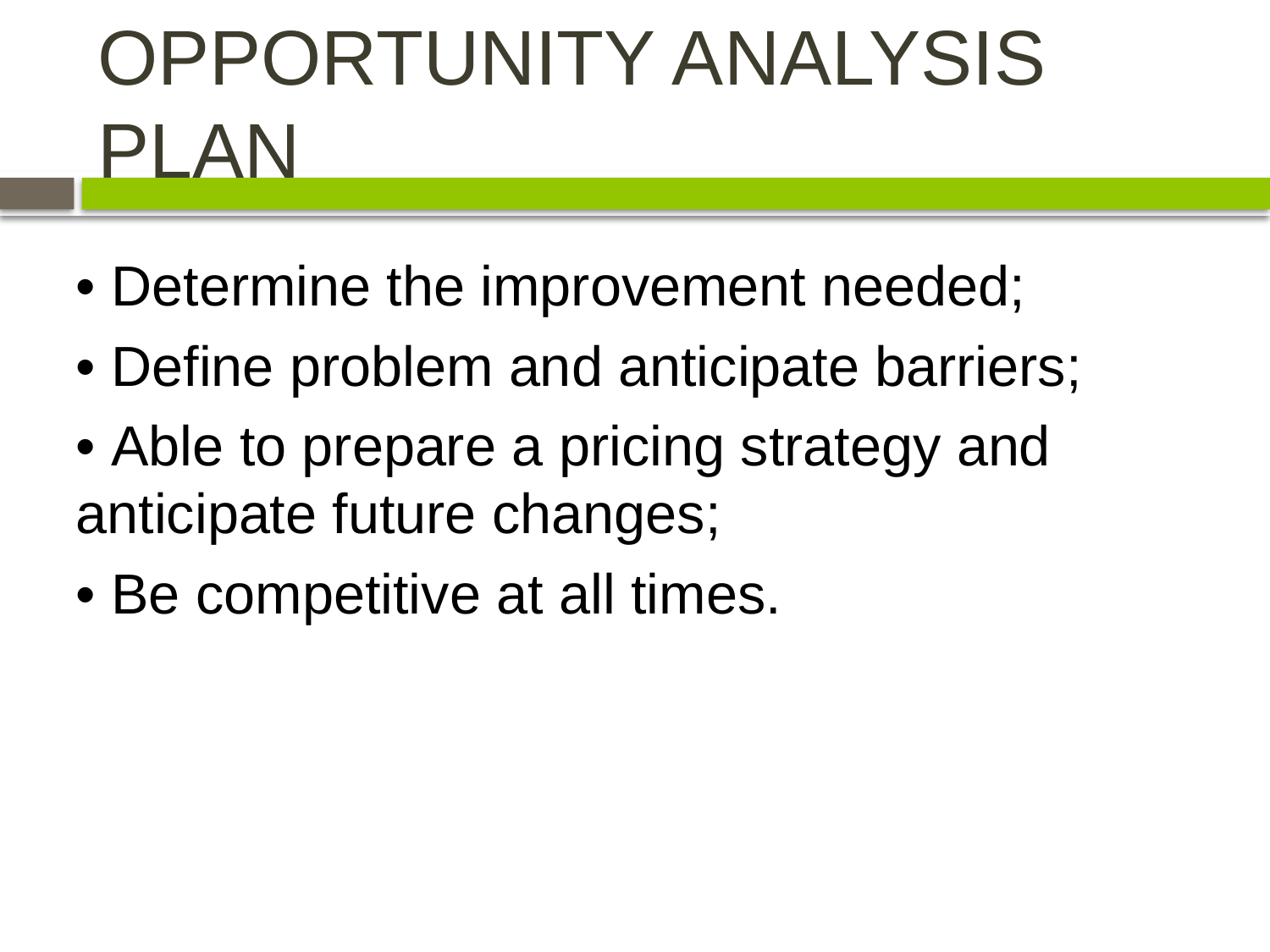

# OPPORTUNITY ANALYSIS PLAN
• Determine the improvement needed;
• Define problem and anticipate barriers;
• Able to prepare a pricing strategy and anticipate future changes;
• Be competitive at all times.